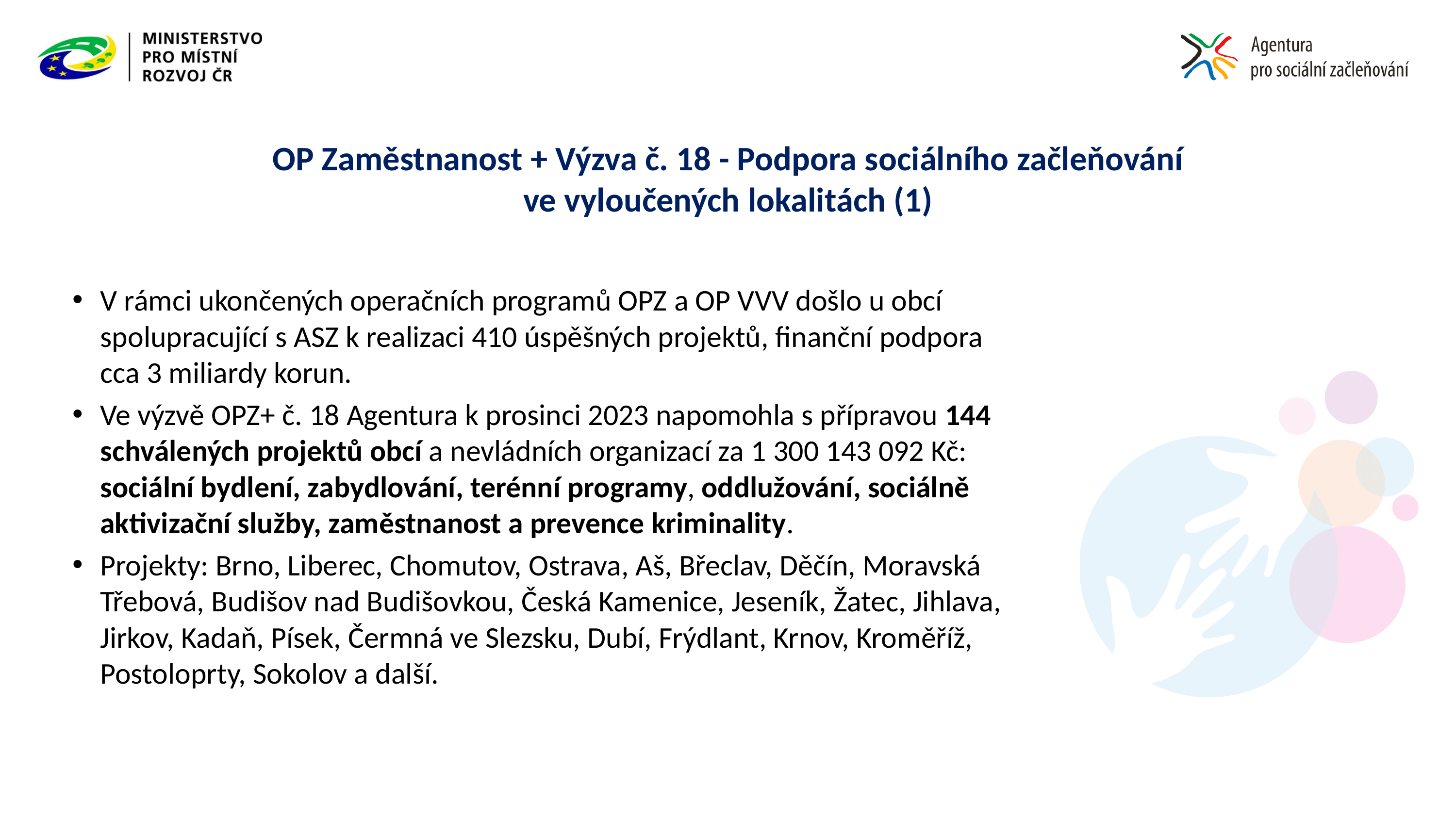

# OP Zaměstnanost + Výzva č. 18 - Podpora sociálního začleňování ve vyloučených lokalitách (1)
V rámci ukončených operačních programů OPZ a OP VVV došlo u obcí spolupracující s ASZ k realizaci 410 úspěšných projektů, finanční podpora cca 3 miliardy korun.
Ve výzvě OPZ+ č. 18 Agentura k prosinci 2023 napomohla s přípravou 144 schválených projektů obcí a nevládních organizací za 1 300 143 092 Kč:  sociální bydlení, zabydlování, terénní programy, oddlužování, sociálně aktivizační služby, zaměstnanost a prevence kriminality.
Projekty: Brno, Liberec, Chomutov, Ostrava, Aš, Břeclav, Děčín, Moravská Třebová, Budišov nad Budišovkou, Česká Kamenice, Jeseník, Žatec, Jihlava, Jirkov, Kadaň, Písek, Čermná ve Slezsku, Dubí, Frýdlant, Krnov, Kroměříž, Postoloprty, Sokolov a další.